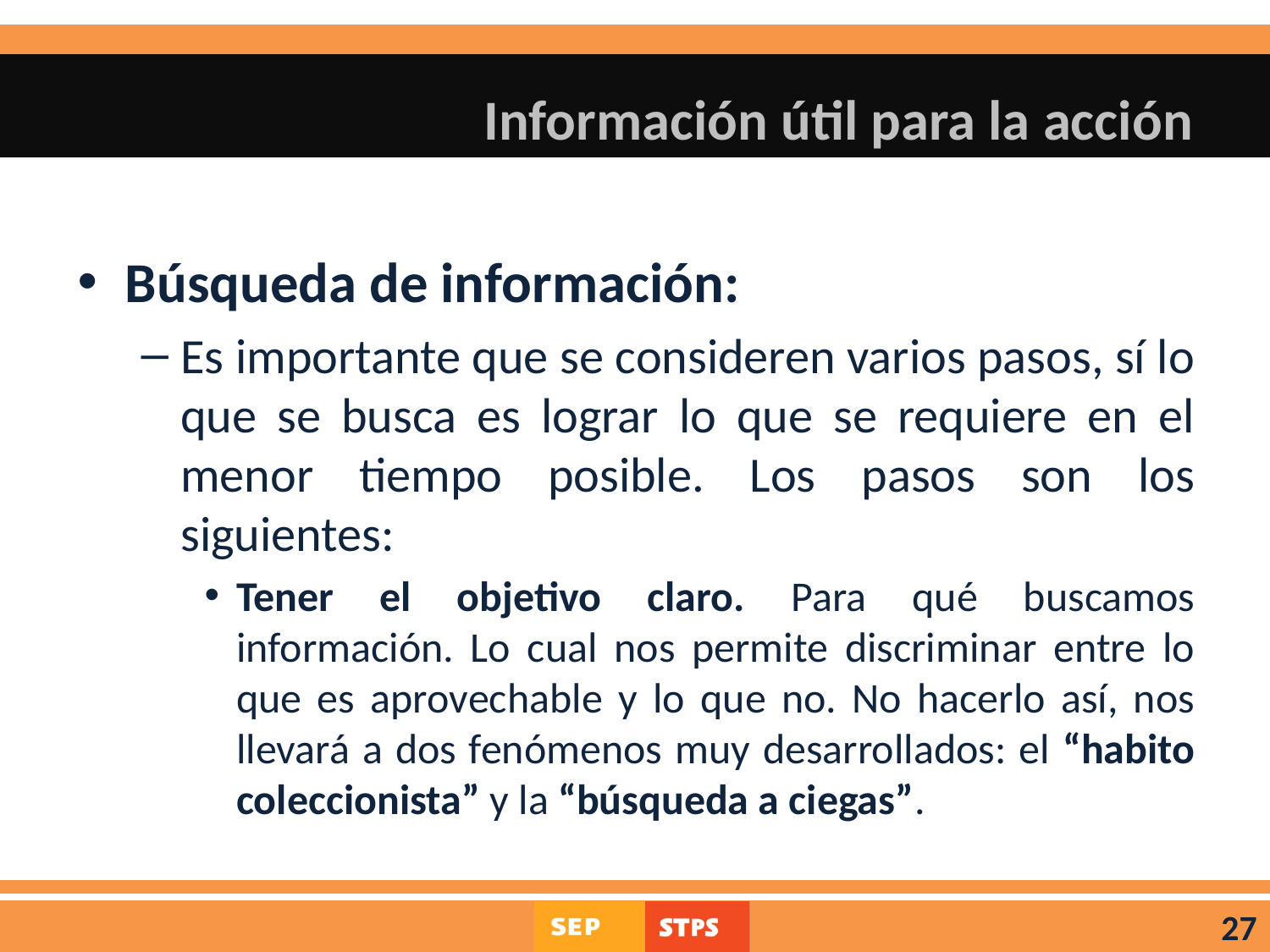

# Información útil para la acción
Búsqueda de información:
Es importante que se consideren varios pasos, sí lo que se busca es lograr lo que se requiere en el menor tiempo posible. Los pasos son los siguientes:
Tener el objetivo claro. Para qué buscamos información. Lo cual nos permite discriminar entre lo que es aprovechable y lo que no. No hacerlo así, nos llevará a dos fenómenos muy desarrollados: el “habito coleccionista” y la “búsqueda a ciegas”.
27